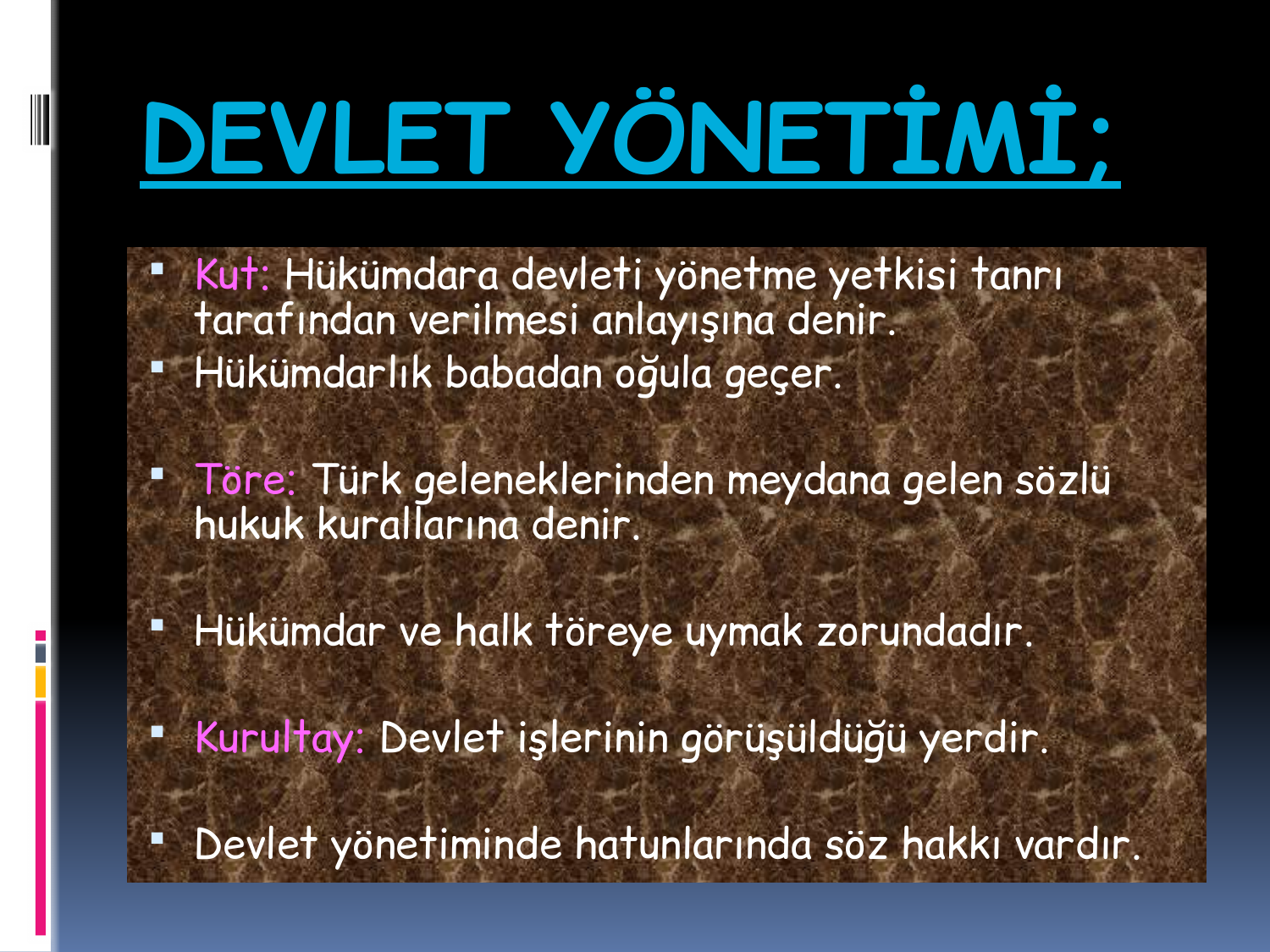

# Devlet Yönetimi;
Kut: Hükümdara devleti yönetme yetkisi tanrı tarafından verilmesi anlayışına denir.
Hükümdarlık babadan oğula geçer.

Töre: Türk geleneklerinden meydana gelen sözlü hukuk kurallarına denir.

Hükümdar ve halk töreye uymak zorundadır.

Kurultay: Devlet işlerinin görüşüldüğü yerdir.

Devlet yönetiminde hatunlarında söz hakkı vardır.